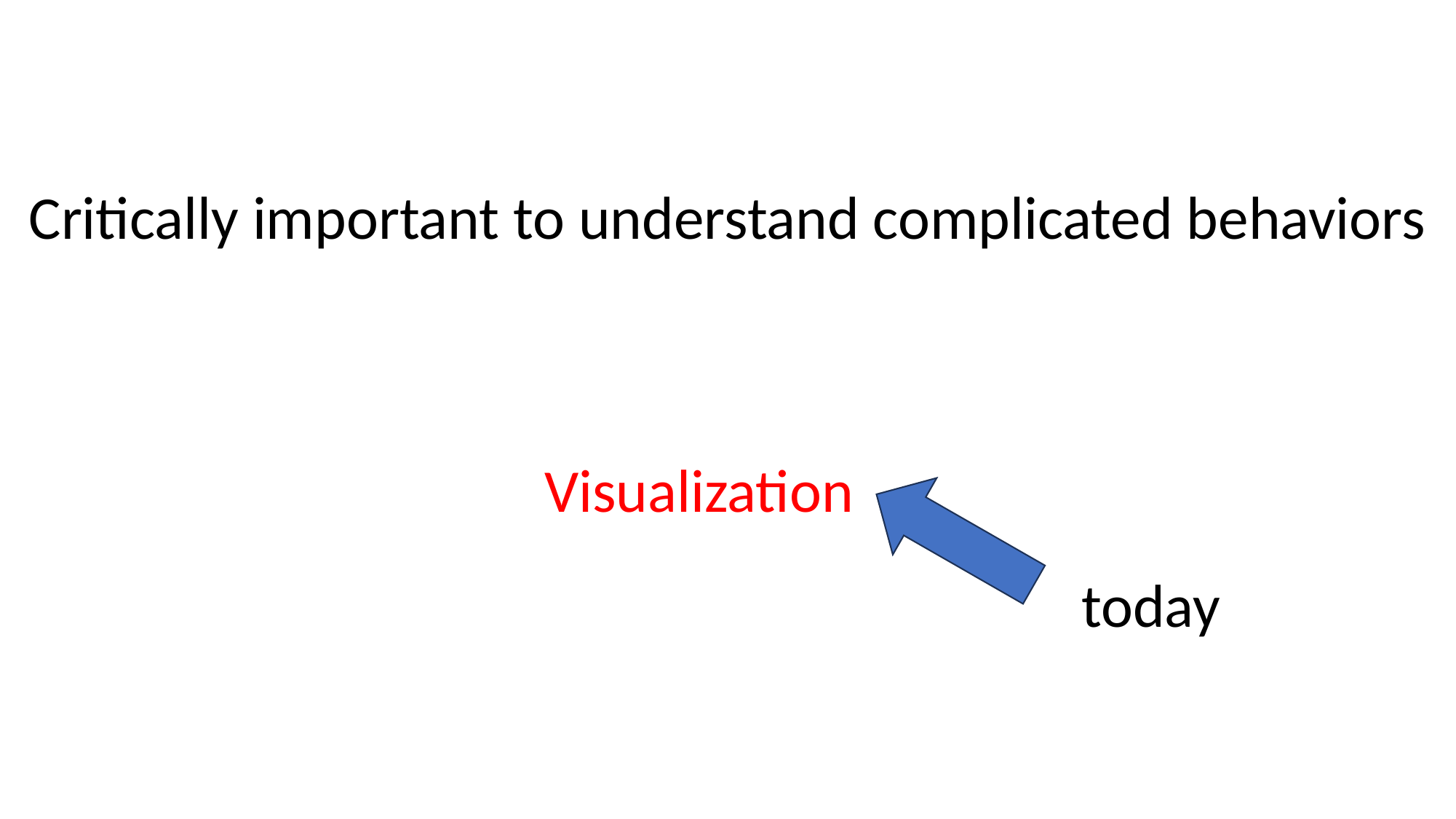

Critically important to understand complicated behaviors
Visualization

today